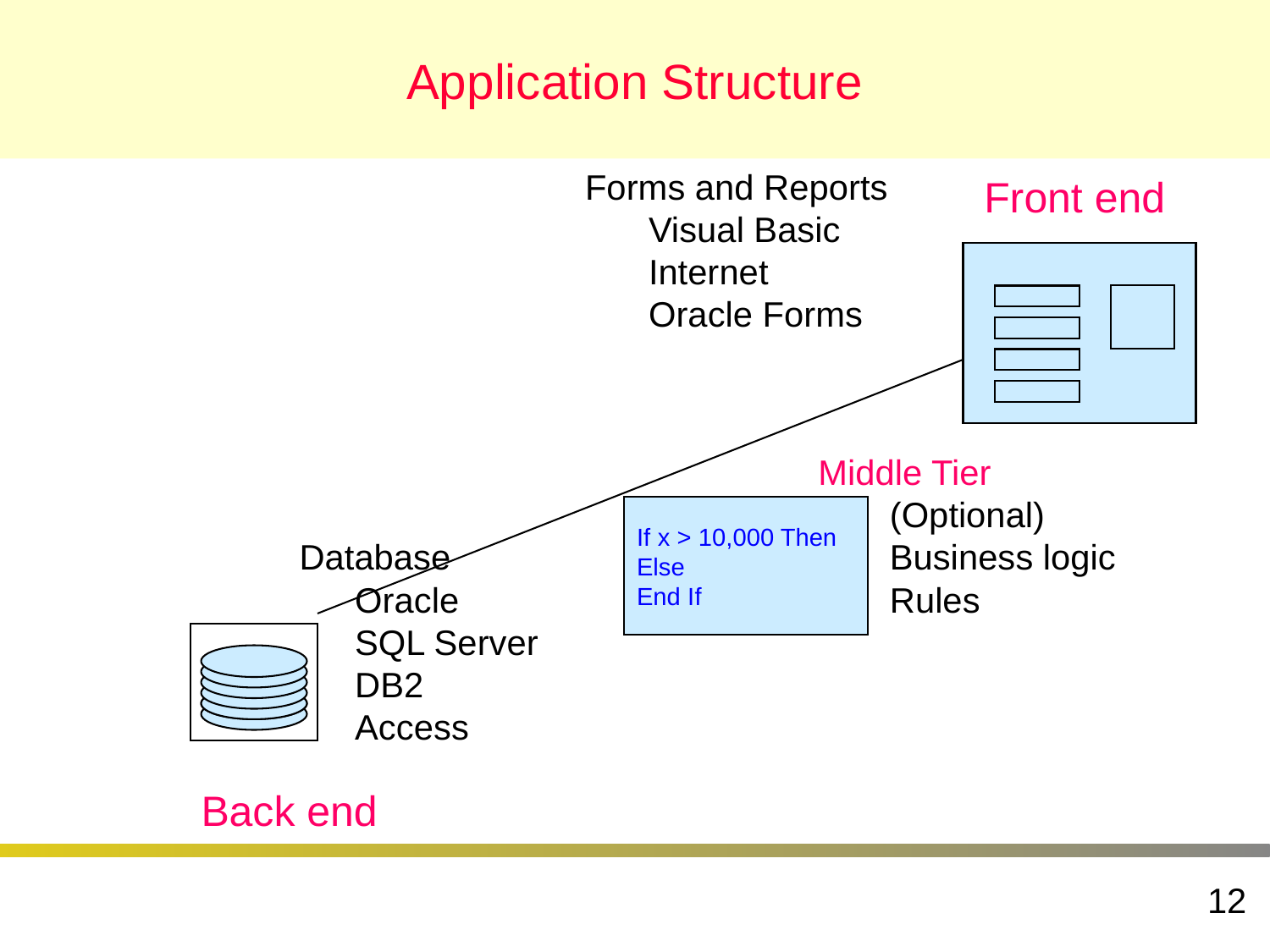

# Application Structure
Forms and Reports
	Visual Basic
	Internet
	Oracle Forms
Front end

Middle Tier
	(Optional)
	Business logic
	Rules
If x > 10,000 Then
Else
End If
Database
	Oracle
	SQL Server
	DB2
	Access

Back end
12